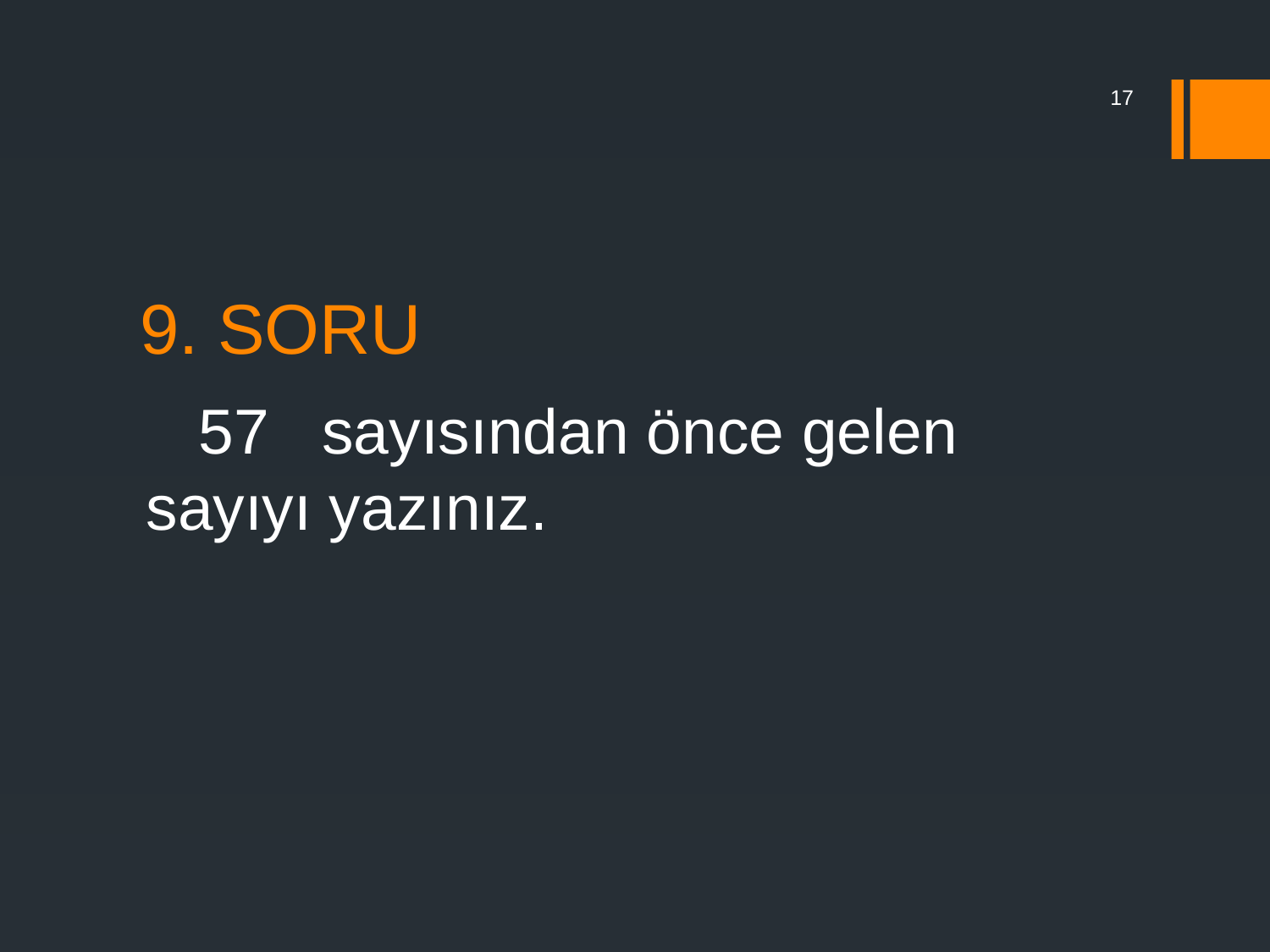

17

# 9. SORU
   57   sayısından önce gelen sayıyı yazınız.